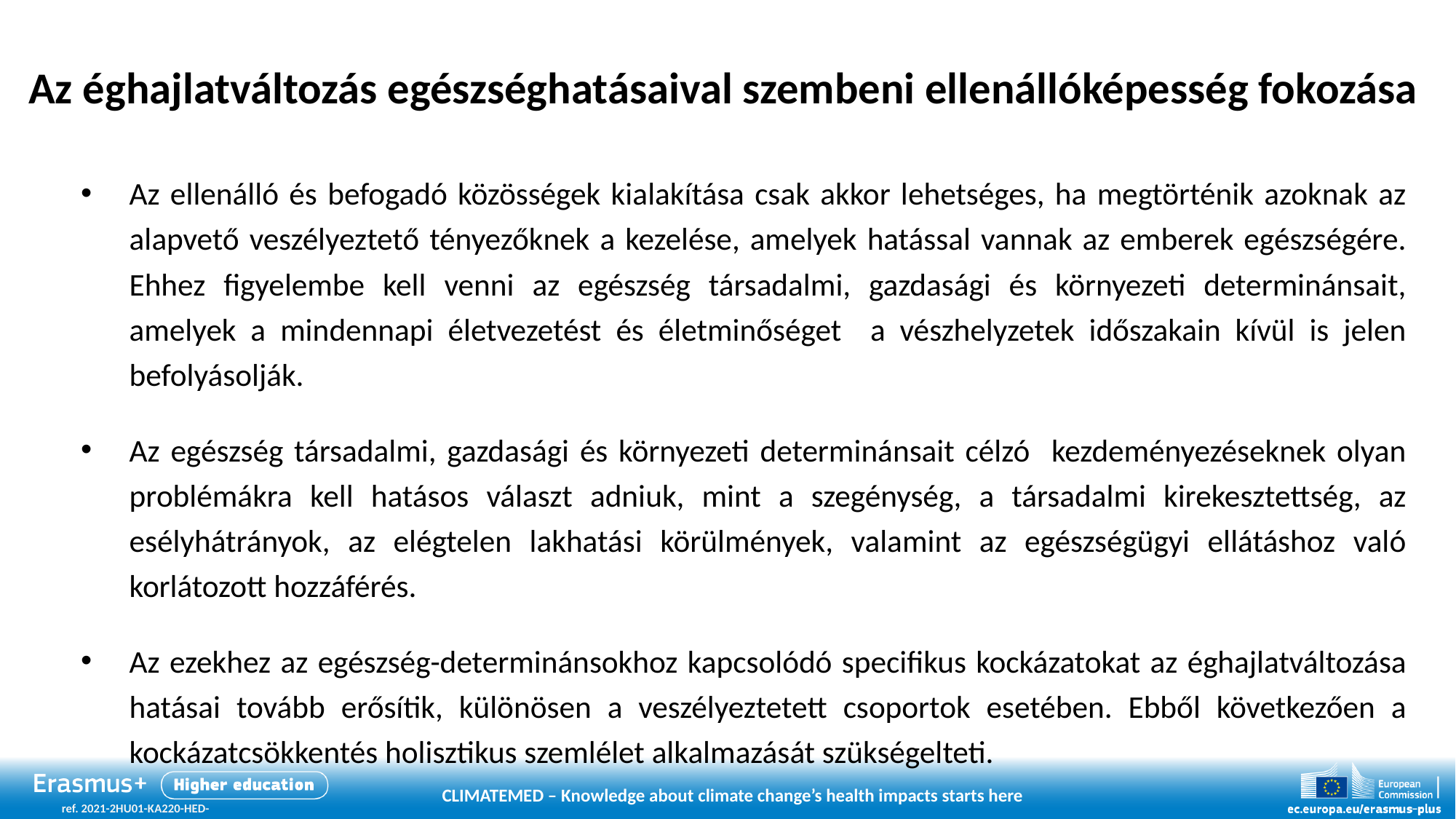

# Az éghajlatváltozás egészséghatásaival szembeni ellenállóképesség fokozása
Az ellenálló és befogadó közösségek kialakítása csak akkor lehetséges, ha megtörténik azoknak az alapvető veszélyeztető tényezőknek a kezelése, amelyek hatással vannak az emberek egészségére. Ehhez figyelembe kell venni az egészség társadalmi, gazdasági és környezeti determinánsait, amelyek a mindennapi életvezetést és életminőséget  a vészhelyzetek időszakain kívül is jelen befolyásolják.
Az egészség társadalmi, gazdasági és környezeti determinánsait célzó  kezdeményezéseknek olyan problémákra kell hatásos választ adniuk, mint a szegénység, a társadalmi kirekesztettség, az esélyhátrányok, az elégtelen lakhatási körülmények, valamint az egészségügyi ellátáshoz való korlátozott hozzáférés.
Az ezekhez az egészség-determinánsokhoz kapcsolódó specifikus kockázatokat az éghajlatváltozása hatásai tovább erősítik, különösen a veszélyeztetett csoportok esetében. Ebből következően a kockázatcsökkentés holisztikus szemlélet alkalmazását szükségelteti.